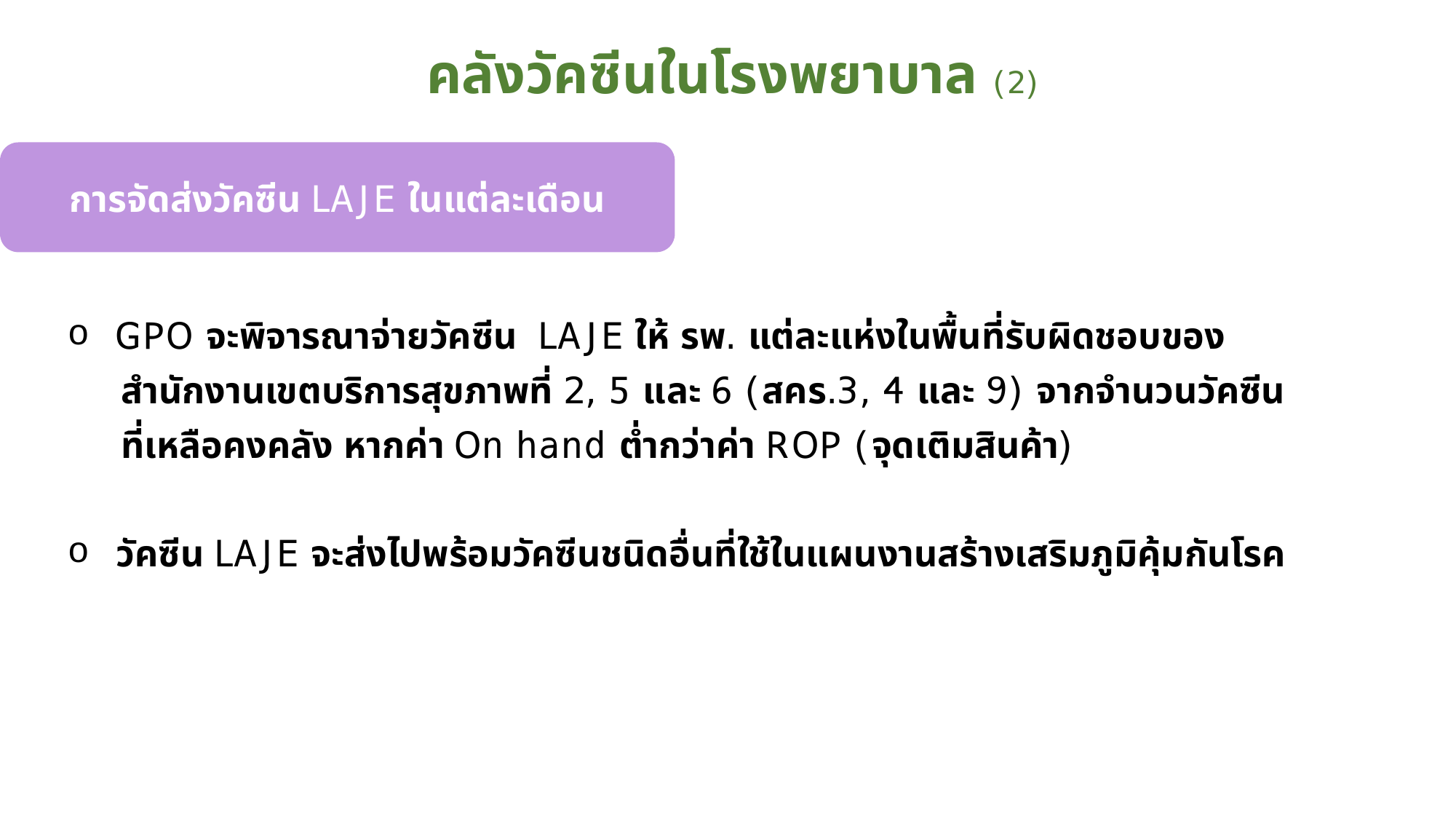

# คลังวัคซีนในโรงพยาบาล (2)
การจัดส่งวัคซีน LAJE ในแต่ละเดือน
  GPO จะพิจารณาจ่ายวัคซีน  LAJE ให้ รพ. แต่ละแห่งในพื้นที่รับผิดชอบของ
     สำนักงานเขตบริการสุขภาพที่ 2, 5 และ 6 (สคร.3, 4 และ 9) จากจำนวนวัคซีน
     ที่เหลือคงคลัง หากค่า On hand ต่ำกว่าค่า ROP (จุดเติมสินค้า)

  วัคซีน LAJE จะส่งไปพร้อมวัคซีนชนิดอื่นที่ใช้ในแผนงานสร้างเสริมภูมิคุ้มกันโรค